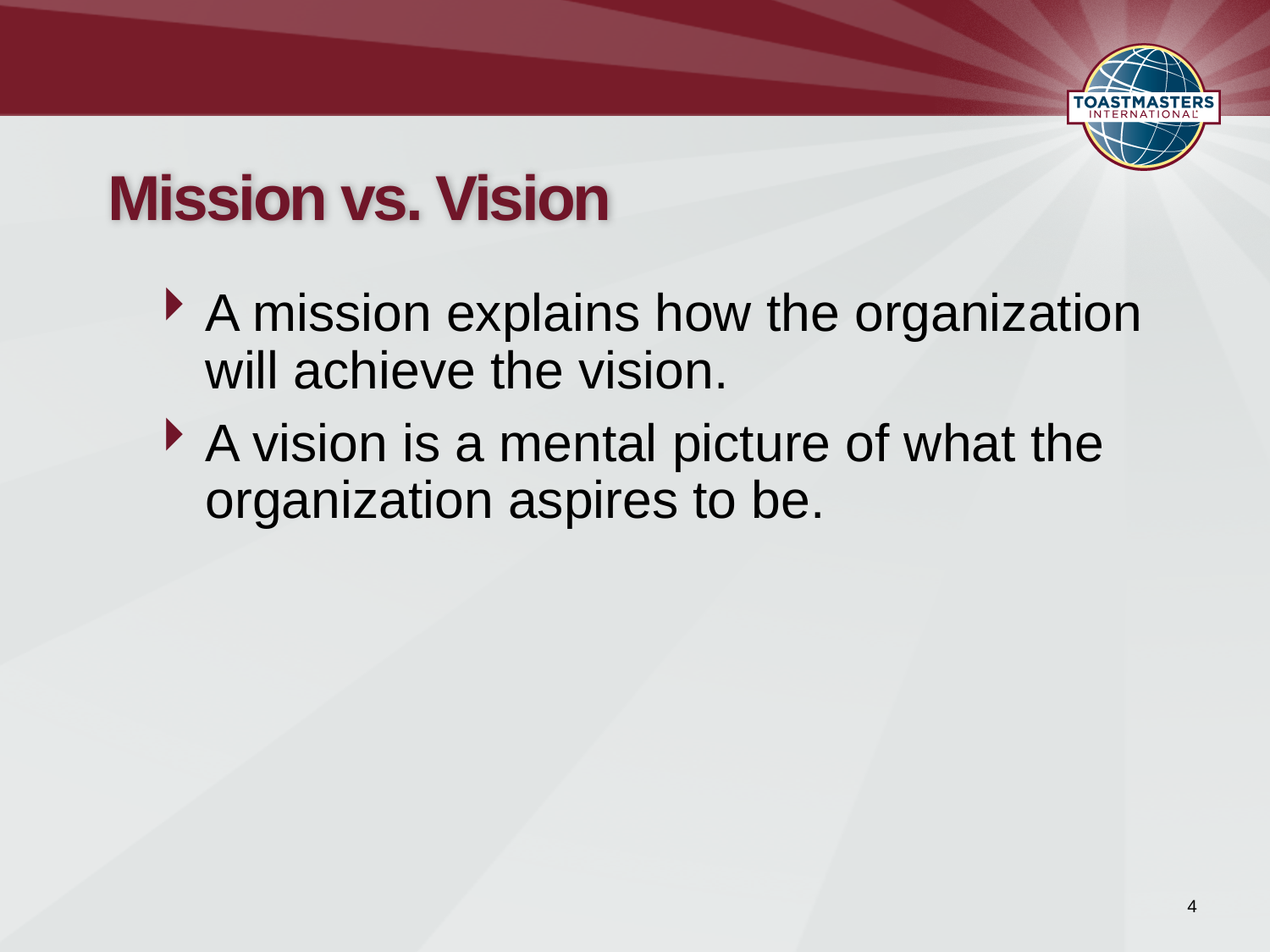

# Mission vs. Vision
A mission explains how the organization will achieve the vision.
A vision is a mental picture of what the organization aspires to be.
4